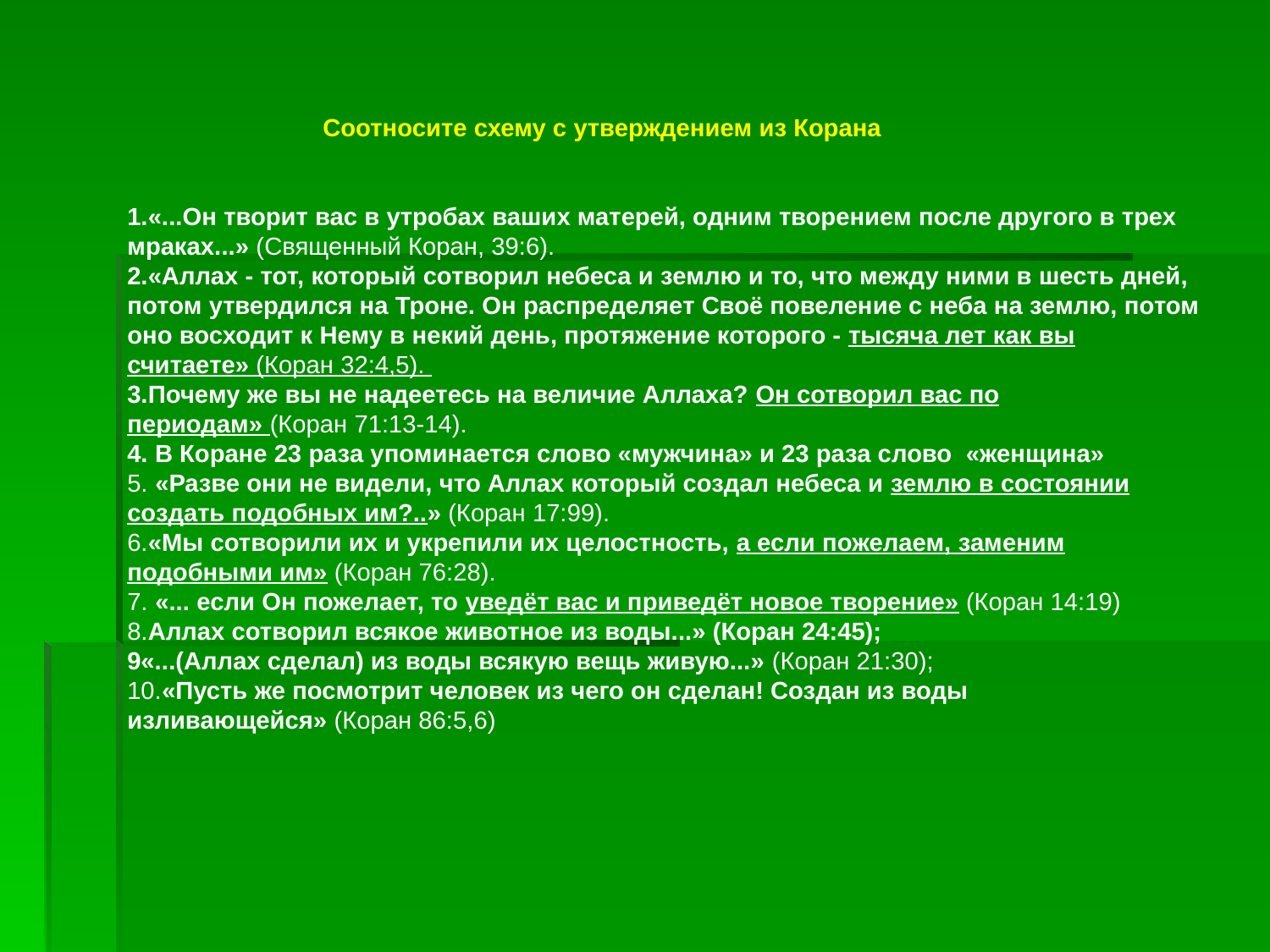

Соотносите схему с утверждением из Корана

1.«...Он творит вас в утробах ваших матерей, одним творением после другого в трех мраках...» (Священный Коран, 39:6).
2.«Аллах - тот, который сотворил небеса и землю и то, что между ними в шесть дней, потом утвердился на Троне. Он распределяет Своё повеление с неба на землю, потом оно восходит к Нему в некий день, протяжение которого - тысяча лет как вы считаете» (Коран 32:4,5).
3.Почему же вы не надеетесь на величие Аллаха? Он сотворил вас по периодам» (Коран 71:13-14).
4. В Коране 23 раза упоминается слово «мужчина» и 23 раза слово  «женщина»
5. «Разве они не видели, что Аллах который создал небеса и землю в состоянии создать подобных им?..» (Коран 17:99).
6.«Мы сотворили их и укрепили их целостность, а если пожелаем, заменим подобными им» (Коран 76:28).
7. «... если Он пожелает, то уведёт вас и приведёт новое творение» (Коран 14:19)
8.Аллах сотворил всякое животное из воды...» (Коран 24:45);
9«...(Аллах сделал) из воды всякую вещь живую...» (Коран 21:30);
10.«Пусть же посмотрит человек из чего он сделан! Создан из воды изливающейся» (Коран 86:5,6)